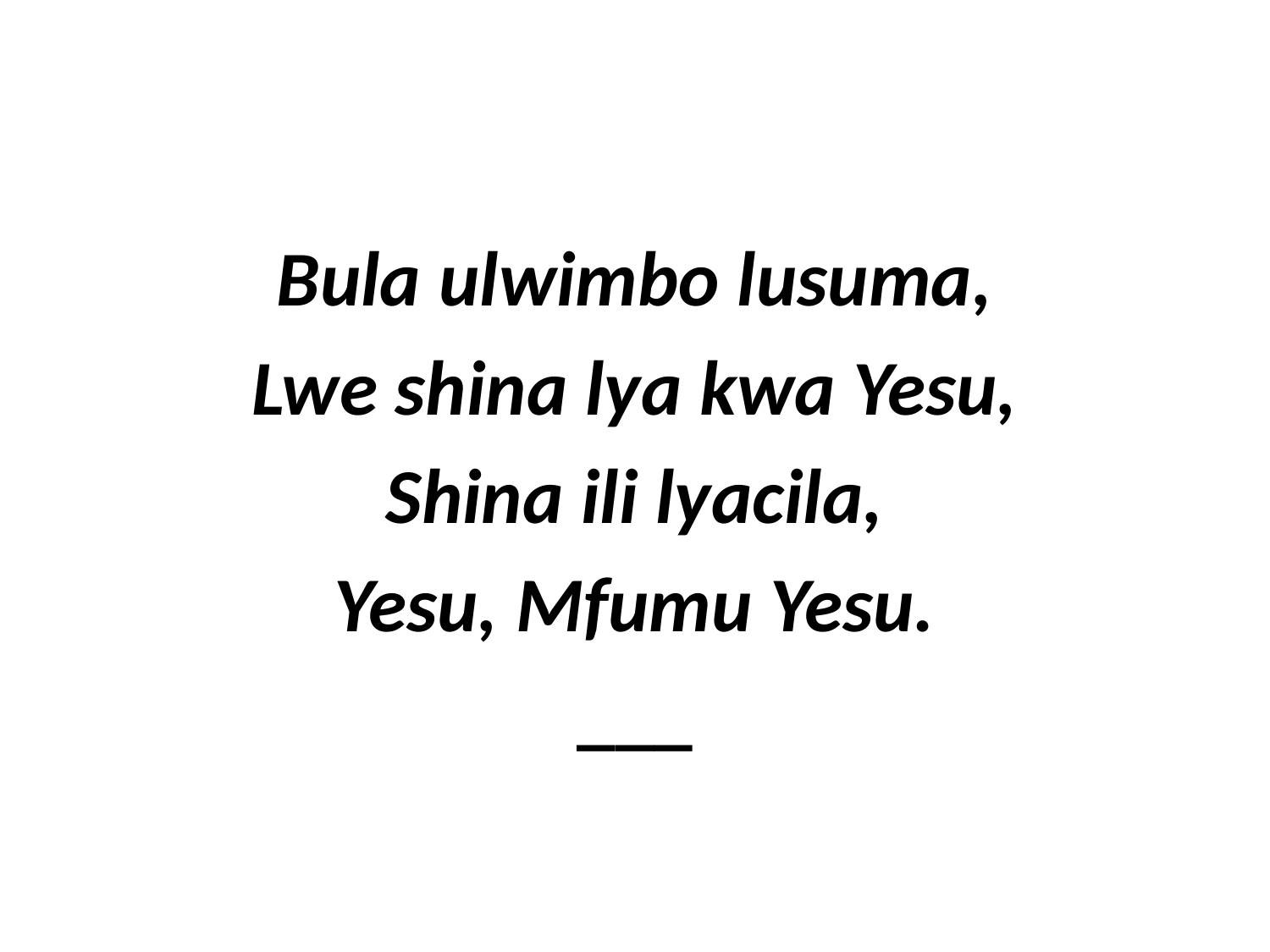

Bula ulwimbo lusuma,
Lwe shina lya kwa Yesu,
Shina ili lyacila,
Yesu, Mfumu Yesu.
___